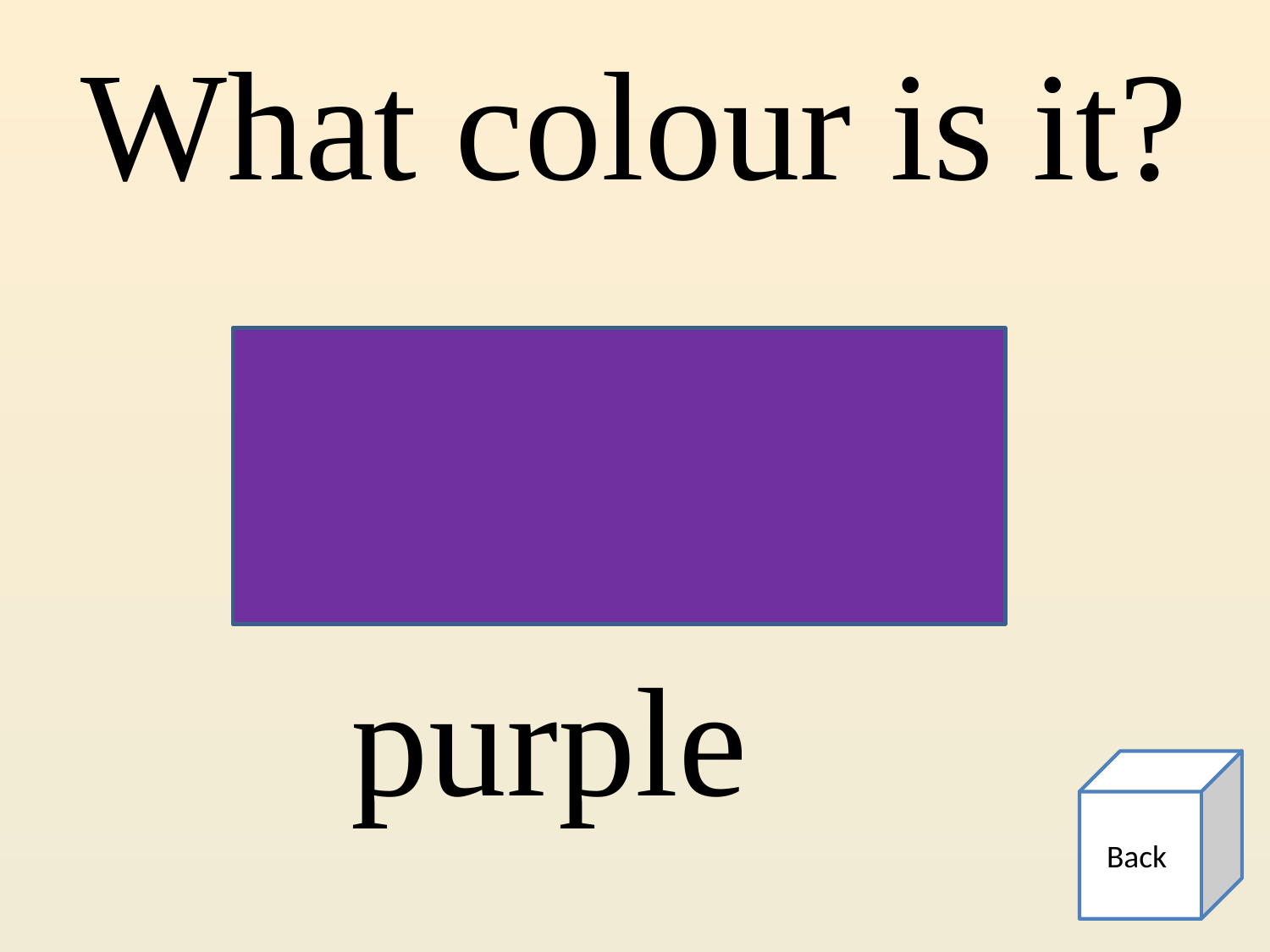

# What colour is it?

purple
Back